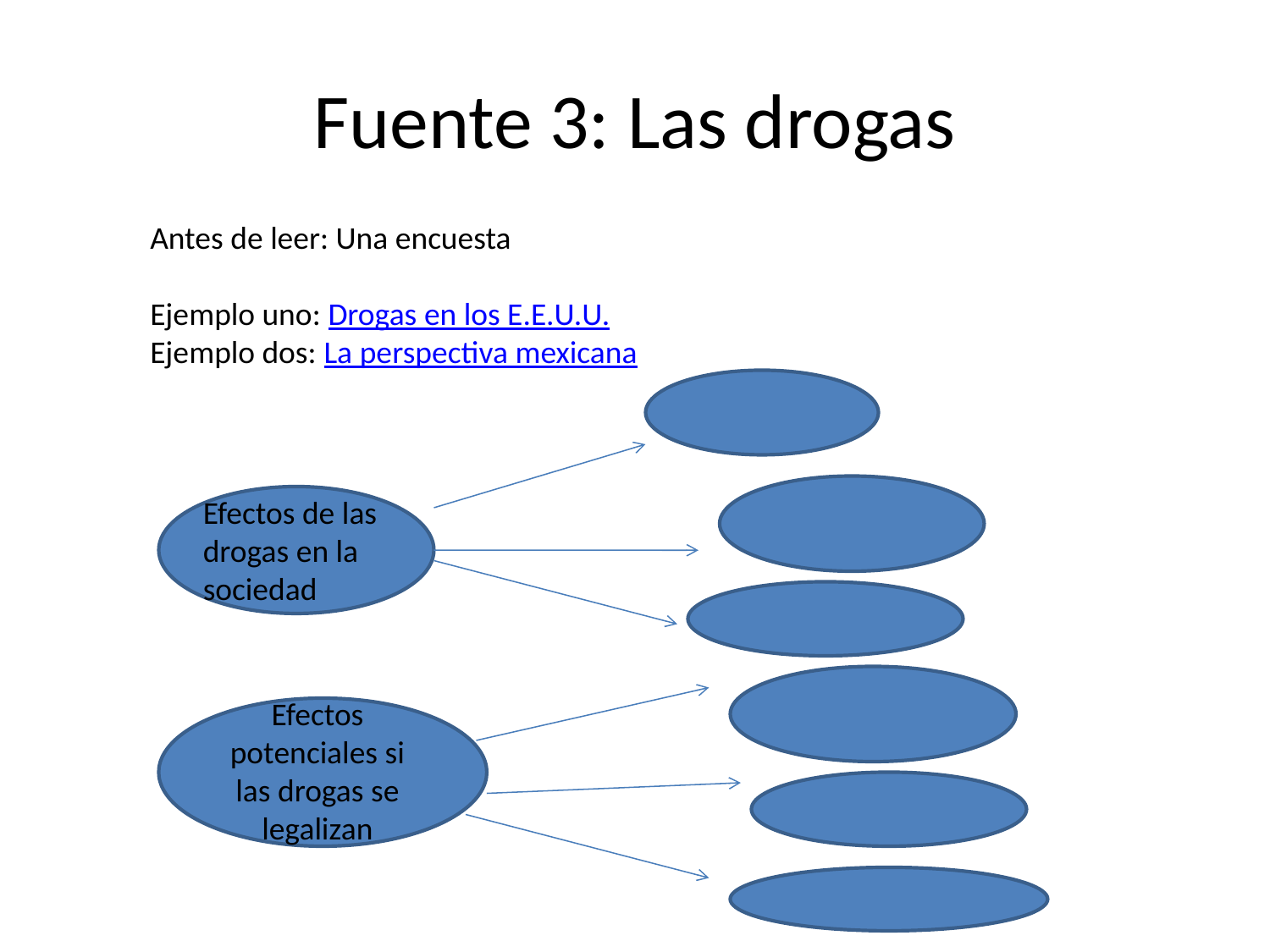

# Fuente 3: Las drogas
Antes de leer: Una encuesta

Ejemplo uno: Drogas en los E.E.U.U.
Ejemplo dos: La perspectiva mexicana

Efectos de las drogas en la sociedad

Efectos potenciales si las drogas se legalizan